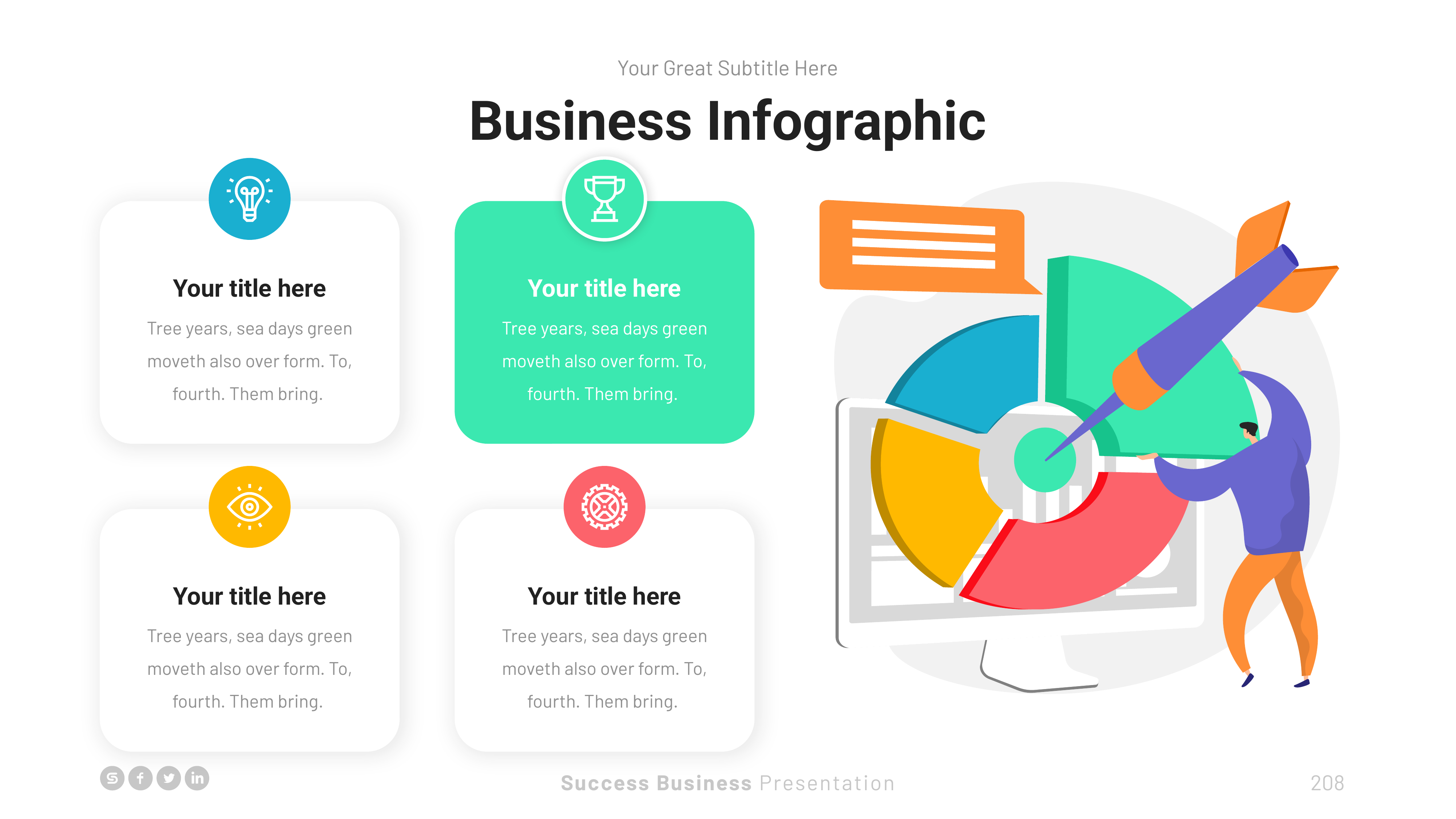

Your Great Subtitle Here
Business Infographic

Your title here
Tree years, sea days green moveth also over form. To, fourth. Them bring.
Your title here
Tree years, sea days green moveth also over form. To, fourth. Them bring.

Your title here
Tree years, sea days green moveth also over form. To, fourth. Them bring.
Your title here
Tree years, sea days green moveth also over form. To, fourth. Them bring.